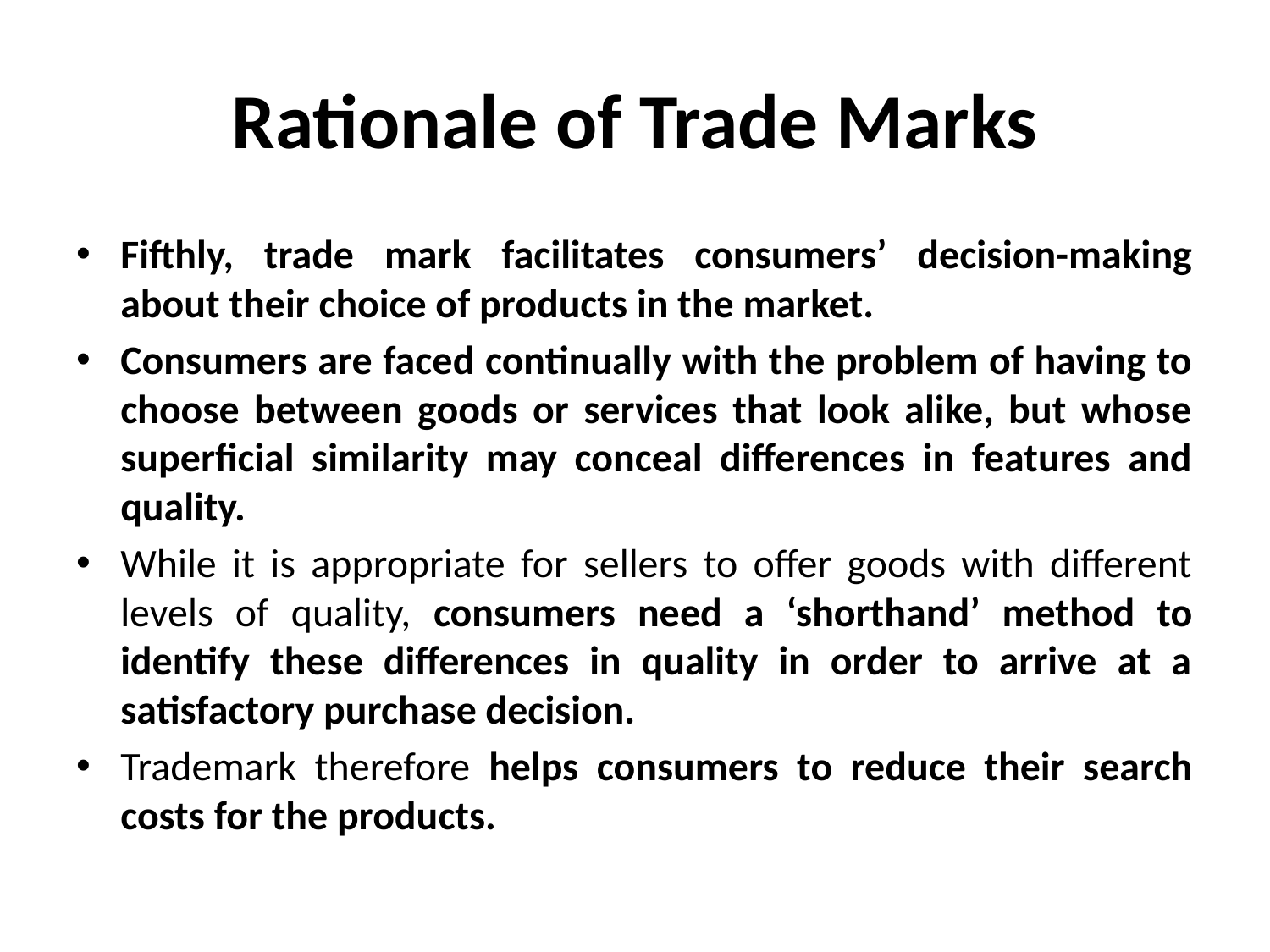

# Rationale of Trade Marks
Fifthly, trade mark facilitates consumers’ decision-making about their choice of products in the market.
Consumers are faced continually with the problem of having to choose between goods or services that look alike, but whose superficial similarity may conceal differences in features and quality.
While it is appropriate for sellers to offer goods with different levels of quality, consumers need a ‘shorthand’ method to identify these differences in quality in order to arrive at a satisfactory purchase decision.
Trademark therefore helps consumers to reduce their search costs for the products.